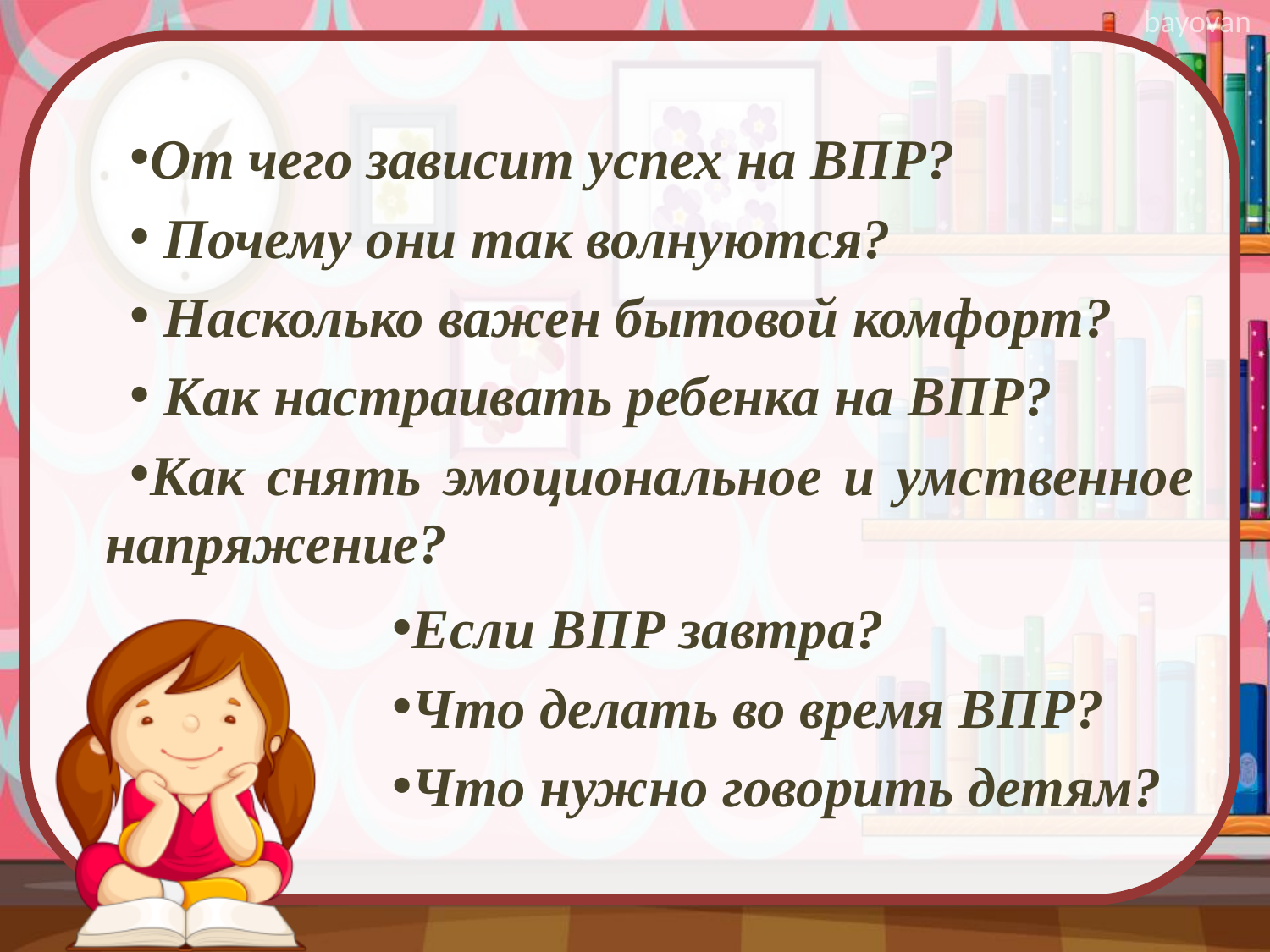

От чего зависит успех на ВПР?
 Почему они так волнуются?
 Насколько важен бытовой комфорт?
 Как настраивать ребенка на ВПР?
Как снять эмоциональное и умственное напряжение?

Если ВПР завтра?
Что делать во время ВПР?
Что нужно говорить детям?